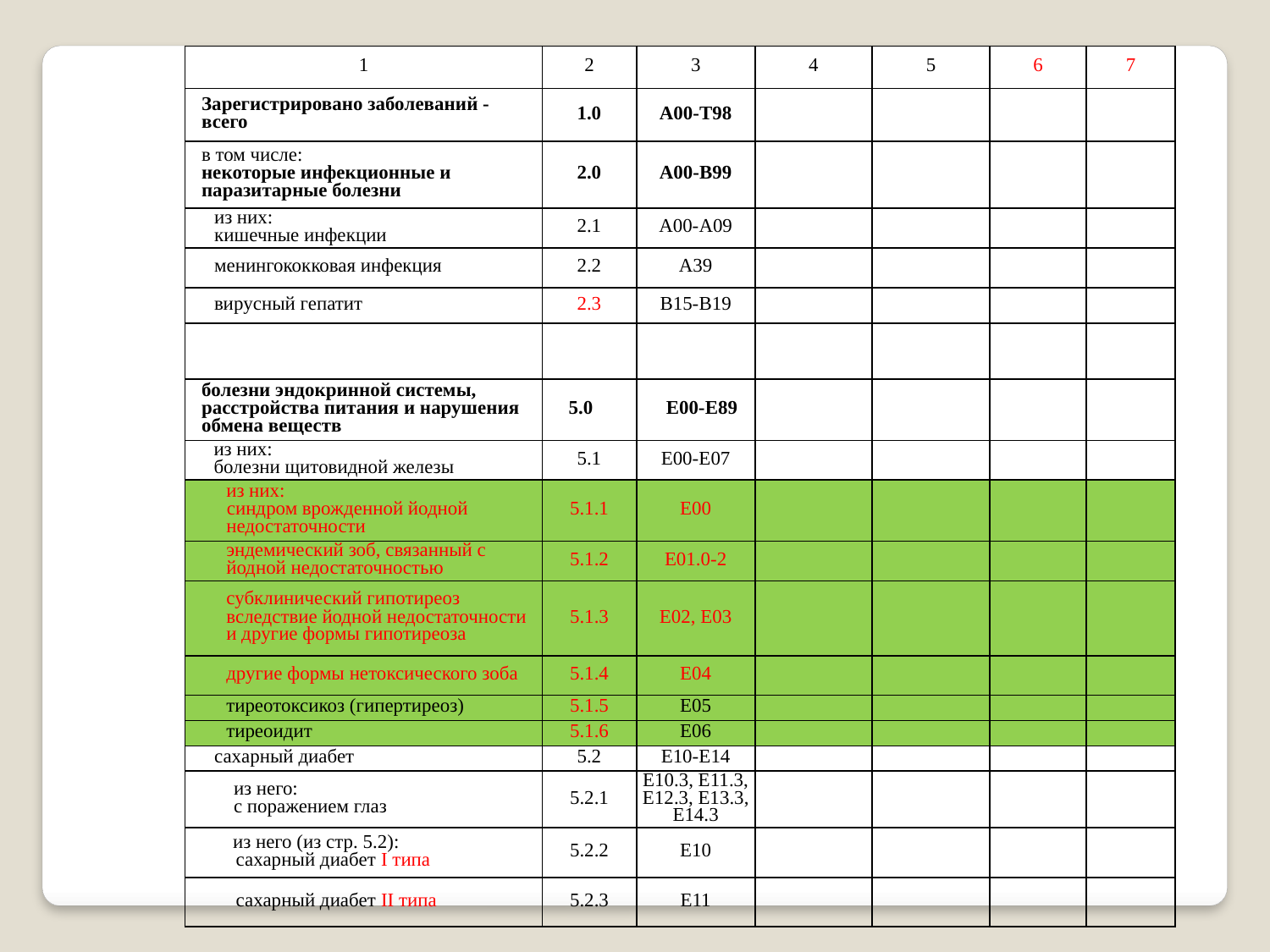

| 1 | 2 | 3 | 4 | 5 | 6 | 7 |
| --- | --- | --- | --- | --- | --- | --- |
| Зарегистрировано заболеваний - всего | 1.0 | А00-Т98 |  |  |  |  |
| в том числе: некоторые инфекционные и паразитарные болезни | 2.0 | А00-В99 |  |  |  |  |
| из них: кишечные инфекции | 2.1 | А00-А09 |  |  |  |  |
| менингококковая инфекция | 2.2 | А39 |  |  |  |  |
| вирусный гепатит | 2.3 | В15-В19 |  |  |  |  |
|  |  |  |  |  |  |  |
| болезни эндокринной системы, расстройства питания и нарушения обмена веществ | 5.0 | Е00-Е89 |  |  |  |  |
| из них: болезни щитовидной железы | 5.1 | Е00-Е07 |  |  |  |  |
| из них: синдром врожденной йодной недостаточности | 5.1.1 | Е00 |  |  |  |  |
| эндемический зоб, связанный с йодной недостаточностью | 5.1.2 | Е01.0-2 |  |  |  |  |
| субклинический гипотиреоз вследствие йодной недостаточности и другие формы гипотиреоза | 5.1.3 | Е02, Е03 |  |  |  |  |
| другие формы нетоксического зоба | 5.1.4 | Е04 |  |  |  |  |
| тиреотоксикоз (гипертиреоз) | 5.1.5 | Е05 |  |  |  |  |
| тиреоидит | 5.1.6 | Е06 |  |  |  |  |
| сахарный диабет | 5.2 | Е10-Е14 |  |  |  |  |
| из него: с поражением глаз | 5.2.1 | Е10.3, Е11.3, Е12.3, Е13.3, Е14.3 |  |  |  |  |
| из него (из стр. 5.2): сахарный диабет I типа | 5.2.2 | Е10 |  |  |  |  |
| сахарный диабет II типа | 5.2.3 | Е11 |  |  |  |  |